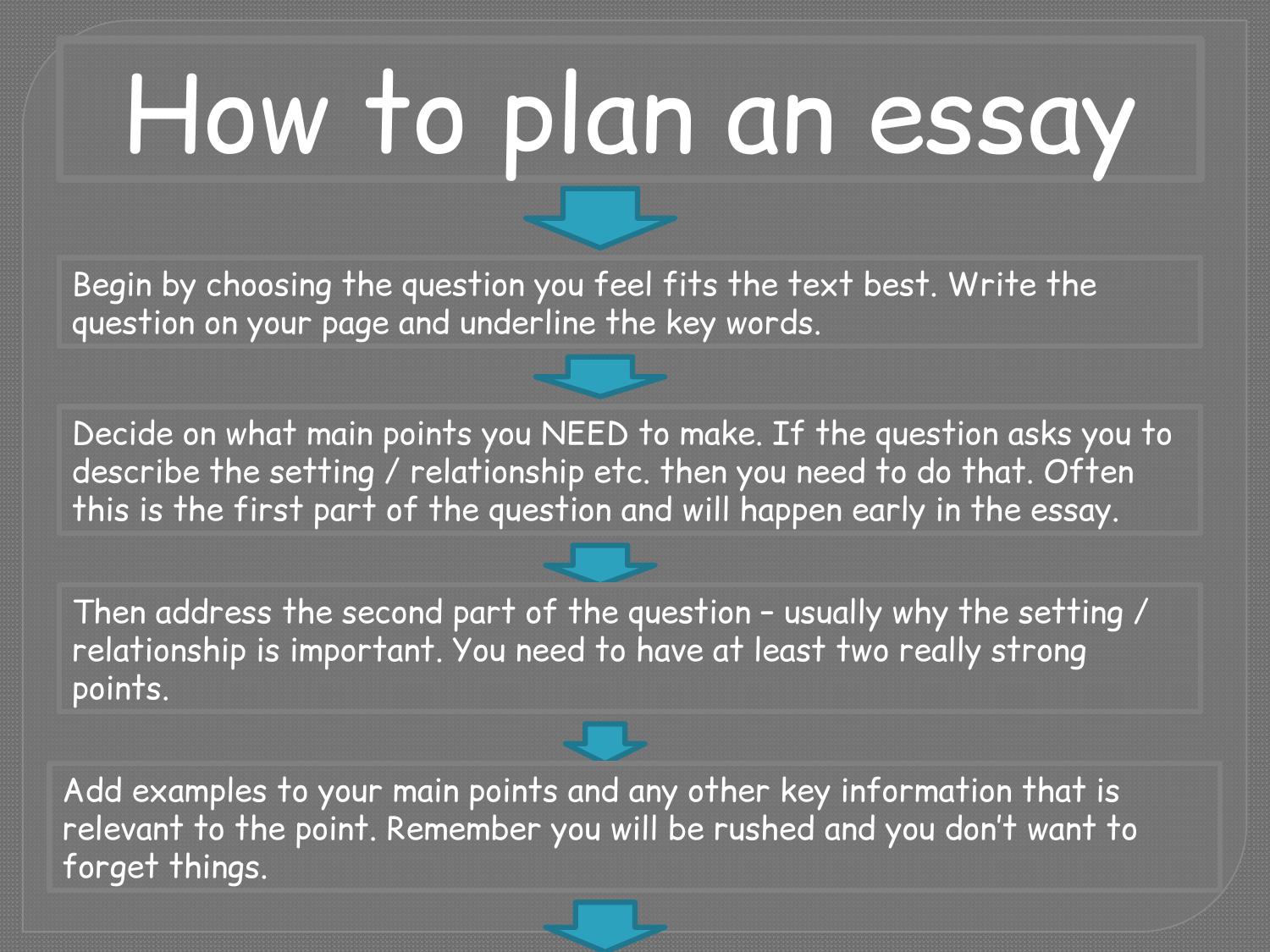

How to plan an essay

Begin by choosing the question you feel fits the text best. Write the question on your page and underline the key words.

Decide on what main points you NEED to make. If the question asks you to describe the setting / relationship etc. then you need to do that. Often this is the first part of the question and will happen early in the essay.

Then address the second part of the question – usually why the setting / relationship is important. You need to have at least two really strong points.

Add examples to your main points and any other key information that is relevant to the point. Remember you will be rushed and you don’t want to forget things.